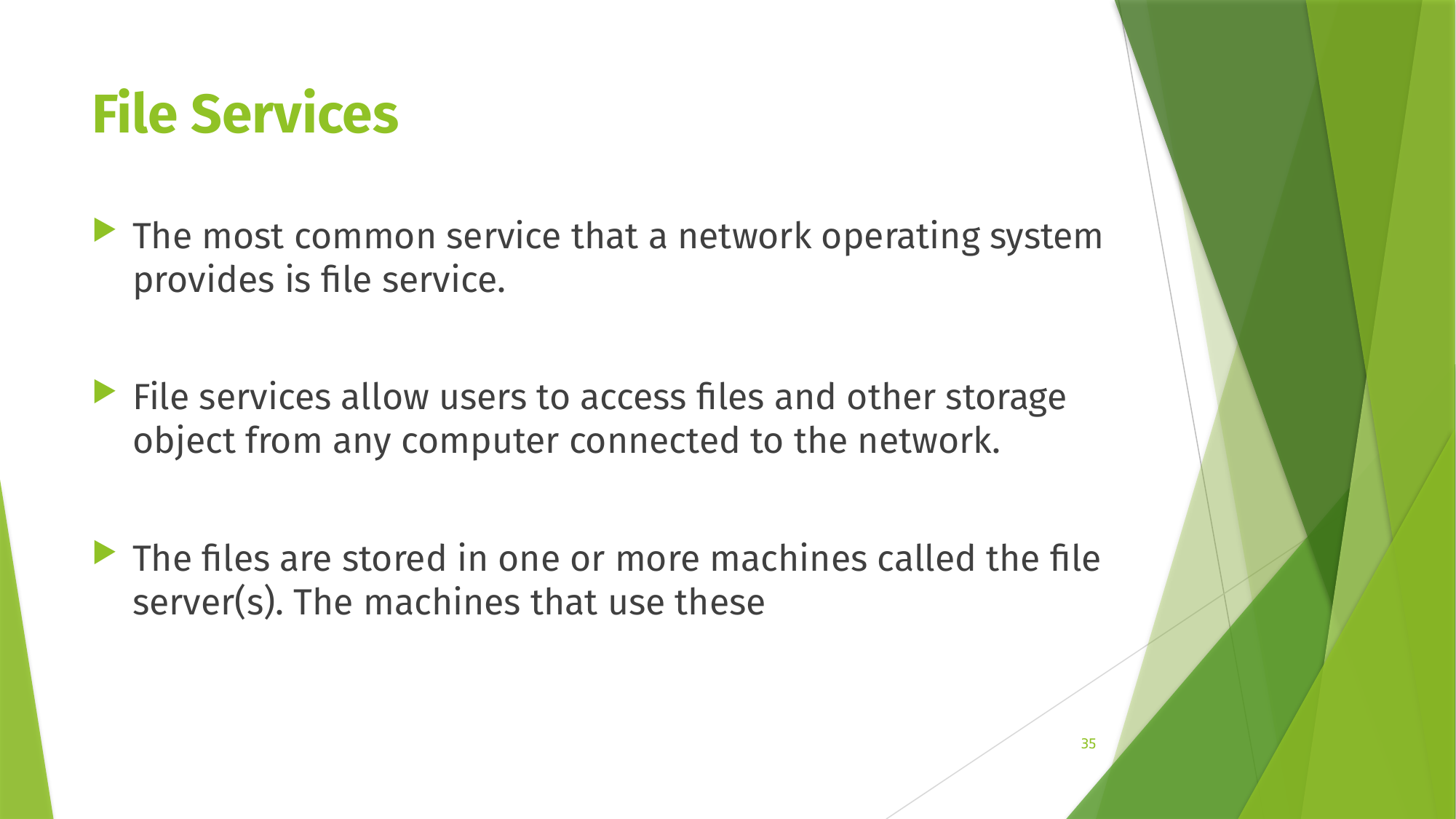

# File Services
The most common service that a network operating system provides is file service.

File services allow users to access files and other storage object from any computer connected to the network.

The files are stored in one or more machines called the file server(s). The machines that use these
35